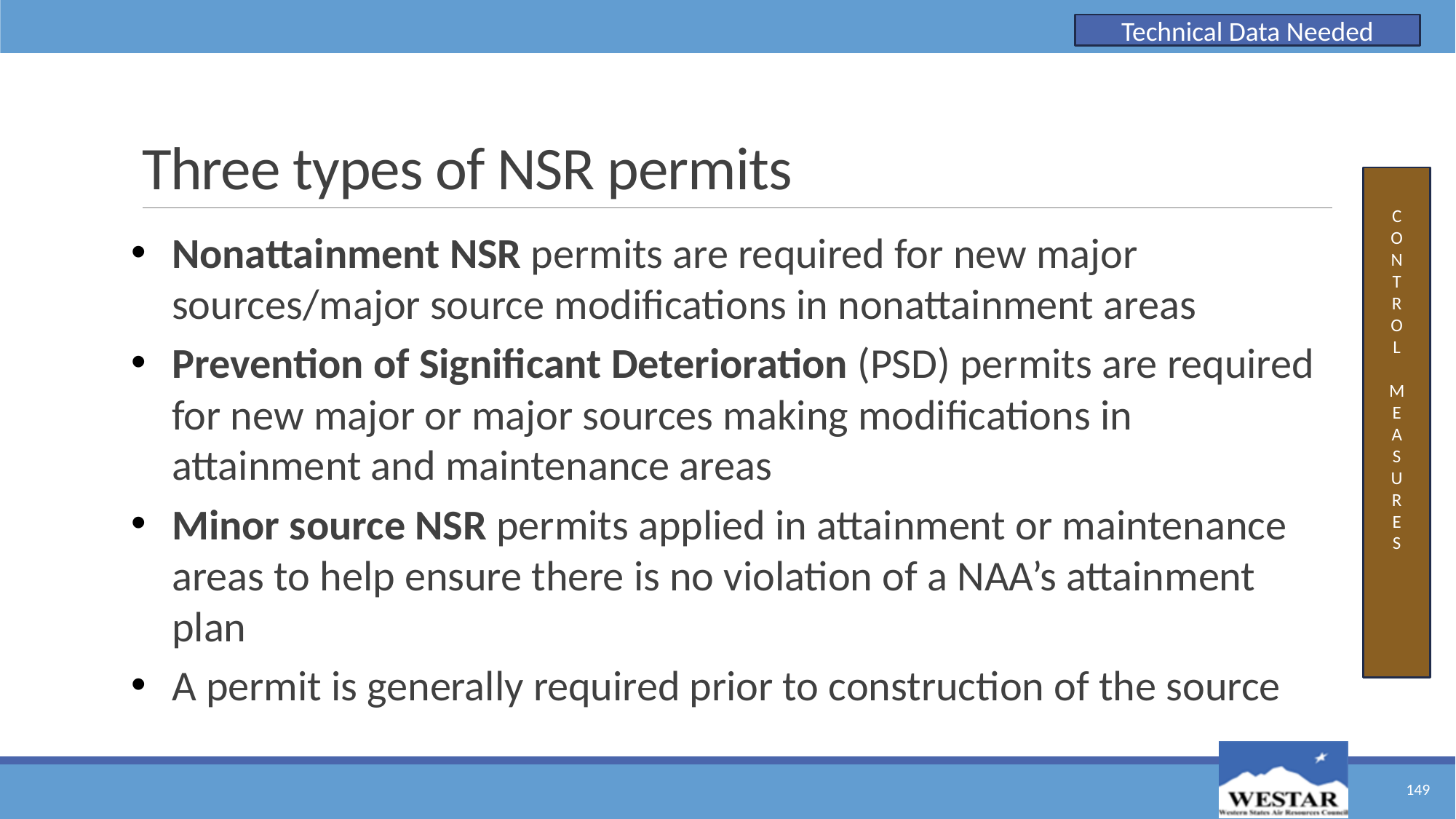

Technical Data Needed
# Three types of NSR permits
C
O
N
T
R
O
L

M
E
A
S
U
R
E
S

Nonattainment NSR permits are required for new major sources/major source modifications in nonattainment areas
Prevention of Significant Deterioration (PSD) permits are required for new major or major sources making modifications in attainment and maintenance areas
Minor source NSR permits applied in attainment or maintenance areas to help ensure there is no violation of a NAA’s attainment plan
A permit is generally required prior to construction of the source

149